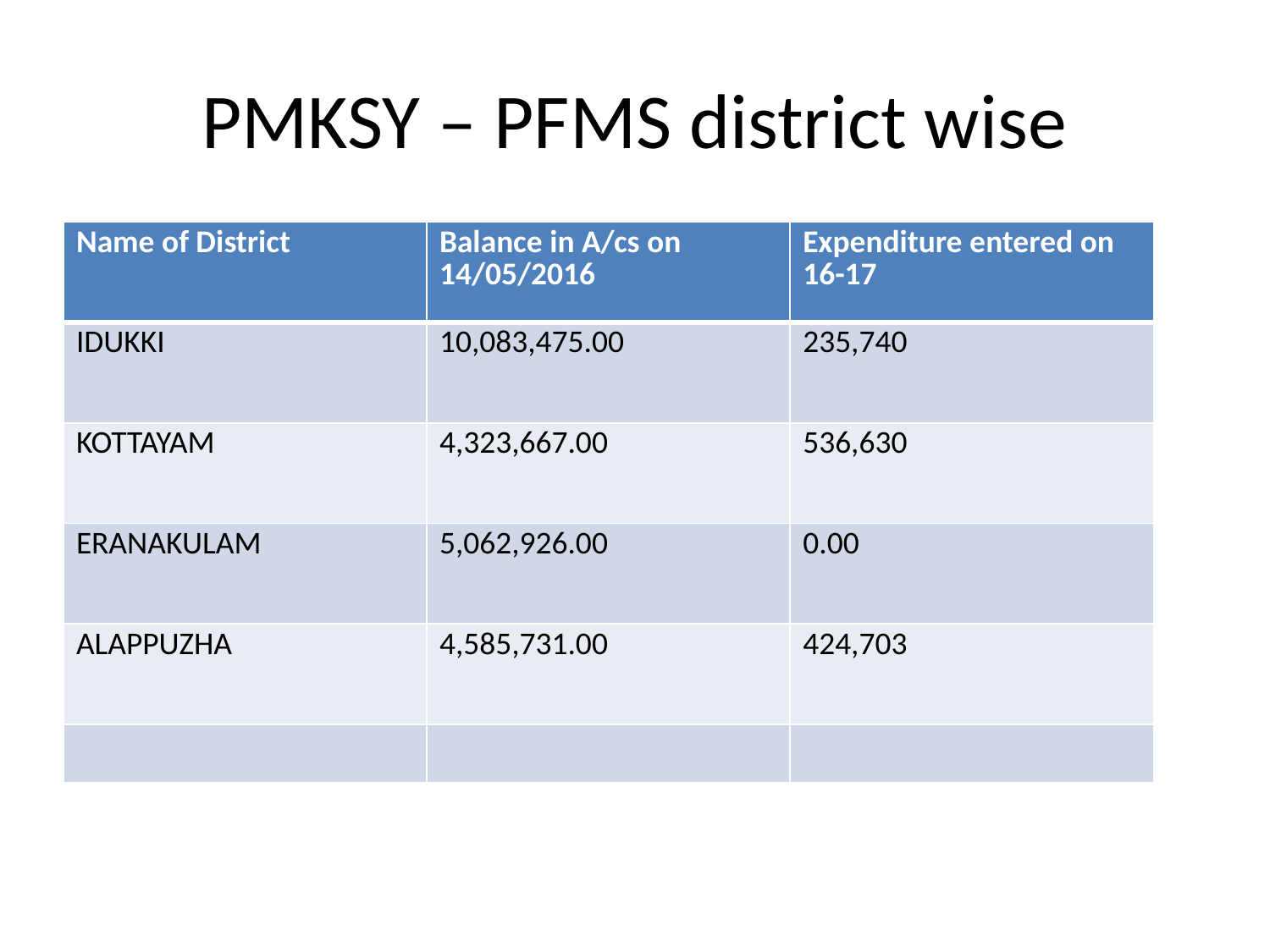

# PMKSY – PFMS district wise
| Name of District | Balance in A/cs on 14/05/2016 | Expenditure entered on 16-17 |
| --- | --- | --- |
| IDUKKI | 10,083,475.00 | 235,740 |
| KOTTAYAM | 4,323,667.00 | 536,630 |
| ERANAKULAM | 5,062,926.00 | 0.00 |
| ALAPPUZHA | 4,585,731.00 | 424,703 |
|  |  |  |